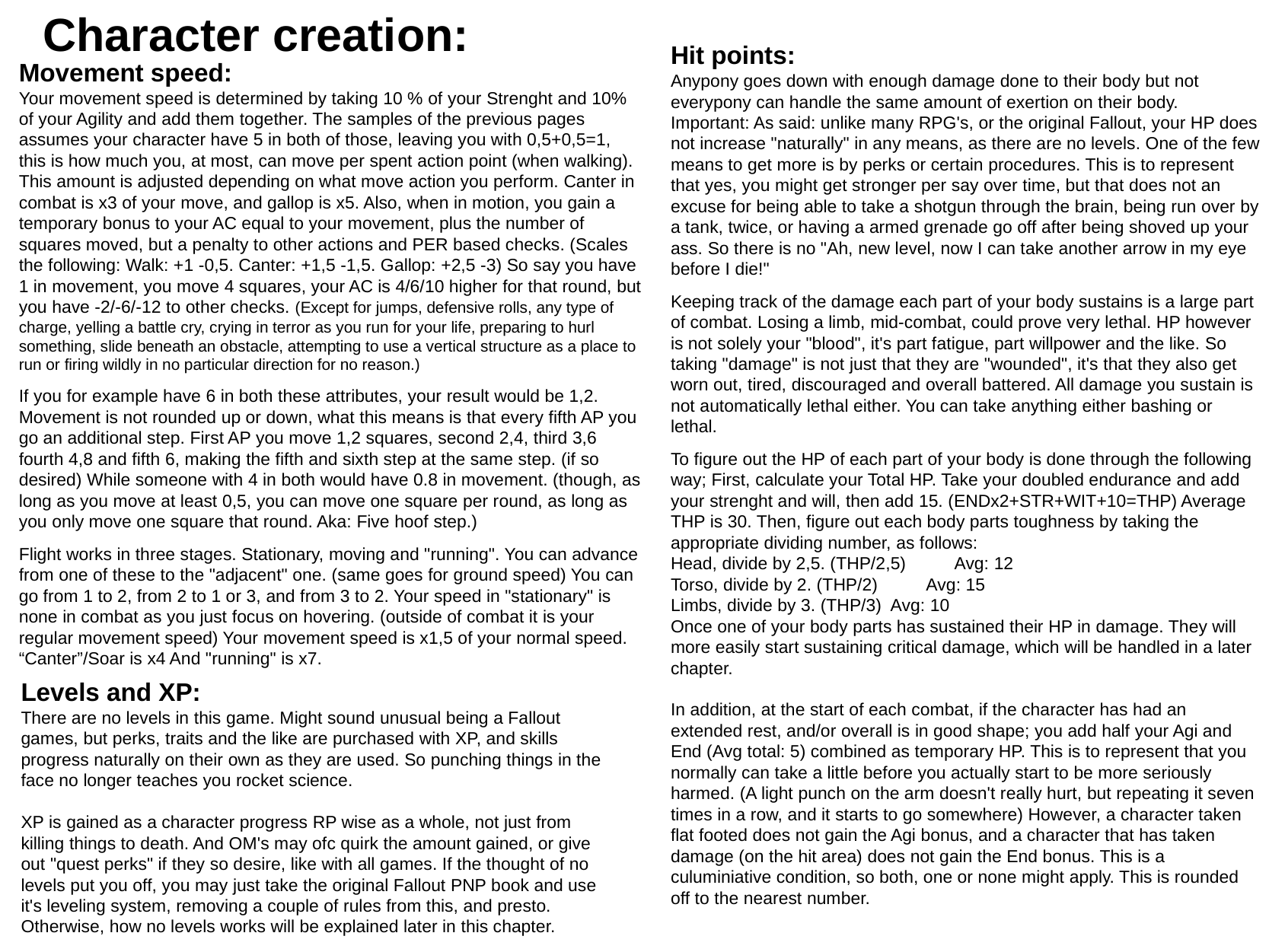

# Character creation:
Hit points:
Anypony goes down with enough damage done to their body but not everypony can handle the same amount of exertion on their body.
Important: As said: unlike many RPG's, or the original Fallout, your HP does not increase "naturally" in any means, as there are no levels. One of the few means to get more is by perks or certain procedures. This is to represent that yes, you might get stronger per say over time, but that does not an excuse for being able to take a shotgun through the brain, being run over by a tank, twice, or having a armed grenade go off after being shoved up your ass. So there is no "Ah, new level, now I can take another arrow in my eye before I die!"

Keeping track of the damage each part of your body sustains is a large part of combat. Losing a limb, mid-combat, could prove very lethal. HP however is not solely your "blood", it's part fatigue, part willpower and the like. So taking "damage" is not just that they are "wounded", it's that they also get worn out, tired, discouraged and overall battered. All damage you sustain is not automatically lethal either. You can take anything either bashing or lethal.

To figure out the HP of each part of your body is done through the following way; First, calculate your Total HP. Take your doubled endurance and add your strenght and will, then add 15. (ENDx2+STR+WIT+10=THP) Average THP is 30. Then, figure out each body parts toughness by taking the appropriate dividing number, as follows:
Head, divide by 2,5. (THP/2,5)          Avg: 12
Torso, divide by 2. (THP/2)          Avg: 15
Limbs, divide by 3. (THP/3)  Avg: 10
Once one of your body parts has sustained their HP in damage. They will more easily start sustaining critical damage, which will be handled in a later chapter.

In addition, at the start of each combat, if the character has had an extended rest, and/or overall is in good shape; you add half your Agi and End (Avg total: 5) combined as temporary HP. This is to represent that you normally can take a little before you actually start to be more seriously harmed. (A light punch on the arm doesn't really hurt, but repeating it seven times in a row, and it starts to go somewhere) However, a character taken flat footed does not gain the Agi bonus, and a character that has taken damage (on the hit area) does not gain the End bonus. This is a culuminiative condition, so both, one or none might apply. This is rounded off to the nearest number.
Movement speed:
Your movement speed is determined by taking 10 % of your Strenght and 10% of your Agility and add them together. The samples of the previous pages assumes your character have 5 in both of those, leaving you with 0,5+0,5=1, this is how much you, at most, can move per spent action point (when walking). This amount is adjusted depending on what move action you perform. Canter in combat is x3 of your move, and gallop is x5. Also, when in motion, you gain a temporary bonus to your AC equal to your movement, plus the number of squares moved, but a penalty to other actions and PER based checks. (Scales the following: Walk: +1 -0,5. Canter: +1,5 -1,5. Gallop: +2,5 -3) So say you have 1 in movement, you move 4 squares, your AC is 4/6/10 higher for that round, but you have -2/-6/-12 to other checks. (Except for jumps, defensive rolls, any type of charge, yelling a battle cry, crying in terror as you run for your life, preparing to hurl something, slide beneath an obstacle, attempting to use a vertical structure as a place to run or firing wildly in no particular direction for no reason.)

If you for example have 6 in both these attributes, your result would be 1,2. Movement is not rounded up or down, what this means is that every fifth AP you go an additional step. First AP you move 1,2 squares, second 2,4, third 3,6 fourth 4,8 and fifth 6, making the fifth and sixth step at the same step. (if so desired) While someone with 4 in both would have 0.8 in movement. (though, as long as you move at least 0,5, you can move one square per round, as long as you only move one square that round. Aka: Five hoof step.)

Flight works in three stages. Stationary, moving and "running". You can advance from one of these to the "adjacent" one. (same goes for ground speed) You can go from 1 to 2, from 2 to 1 or 3, and from 3 to 2. Your speed in "stationary" is none in combat as you just focus on hovering. (outside of combat it is your regular movement speed) Your movement speed is x1,5 of your normal speed. “Canter”/Soar is x4 And "running" is x7.

Levels and XP:
There are no levels in this game. Might sound unusual being a Fallout games, but perks, traits and the like are purchased with XP, and skills progress naturally on their own as they are used. So punching things in the face no longer teaches you rocket science.

XP is gained as a character progress RP wise as a whole, not just from killing things to death. And OM's may ofc quirk the amount gained, or give out "quest perks" if they so desire, like with all games. If the thought of no levels put you off, you may just take the original Fallout PNP book and use it's leveling system, removing a couple of rules from this, and presto. Otherwise, how no levels works will be explained later in this chapter.